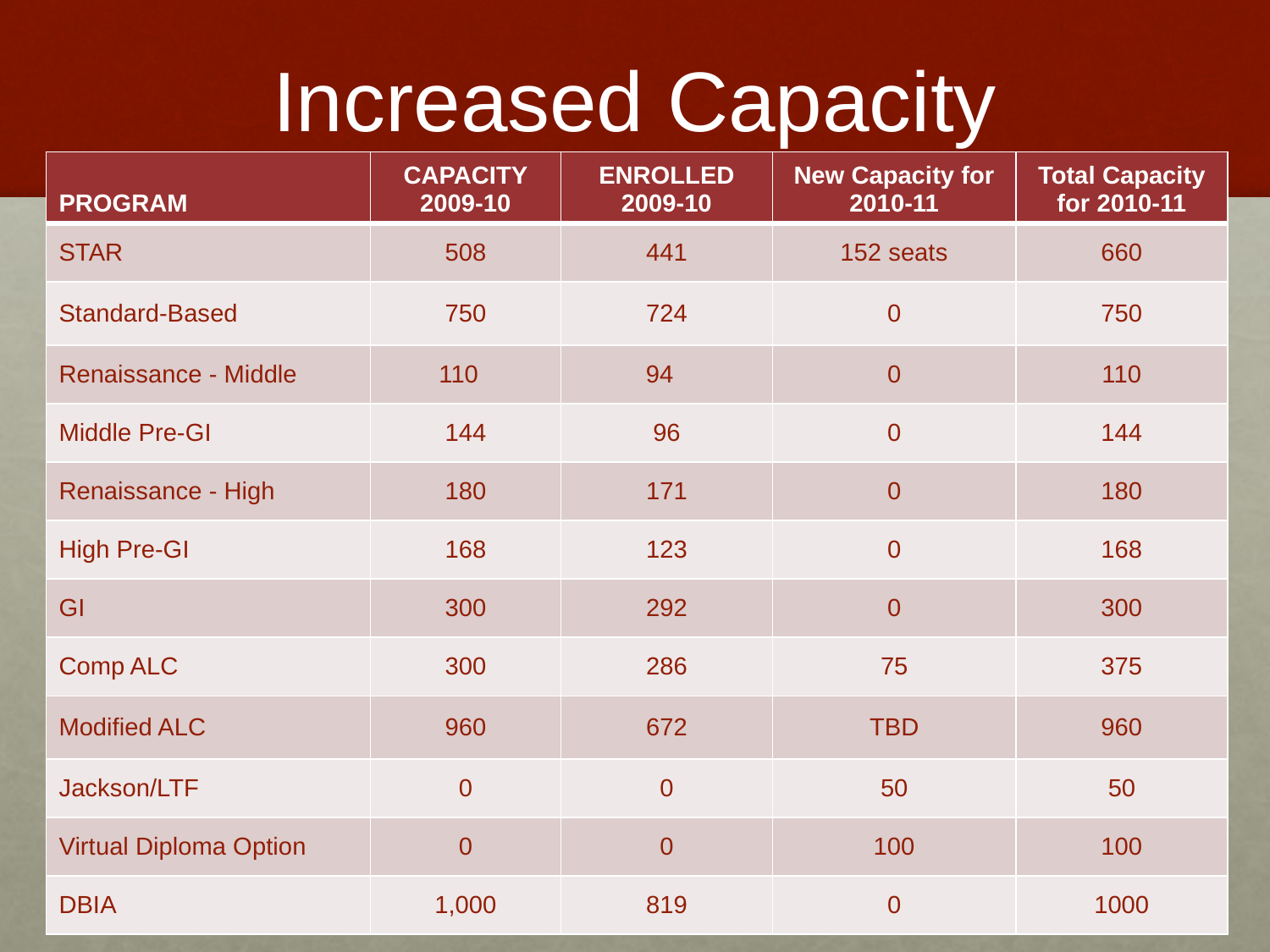

# Increased Capacity
| PROGRAM | CAPACITY 2009-10 | ENROLLED 2009-10 | New Capacity for 2010-11 | Total Capacity for 2010-11 |
| --- | --- | --- | --- | --- |
| STAR | 508 | 441 | 152 seats | 660 |
| Standard-Based | 750 | 724 | 0 | 750 |
| Renaissance - Middle | 110 | 94 | 0 | 110 |
| Middle Pre-GI | 144 | 96 | 0 | 144 |
| Renaissance - High | 180 | 171 | 0 | 180 |
| High Pre-GI | 168 | 123 | 0 | 168 |
| GI | 300 | 292 | 0 | 300 |
| Comp ALC | 300 | 286 | 75 | 375 |
| Modified ALC | 960 | 672 | TBD | 960 |
| Jackson/LTF | 0 | 0 | 50 | 50 |
| Virtual Diploma Option | 0 | 0 | 100 | 100 |
| DBIA | 1,000 | 819 | 0 | 1000 |